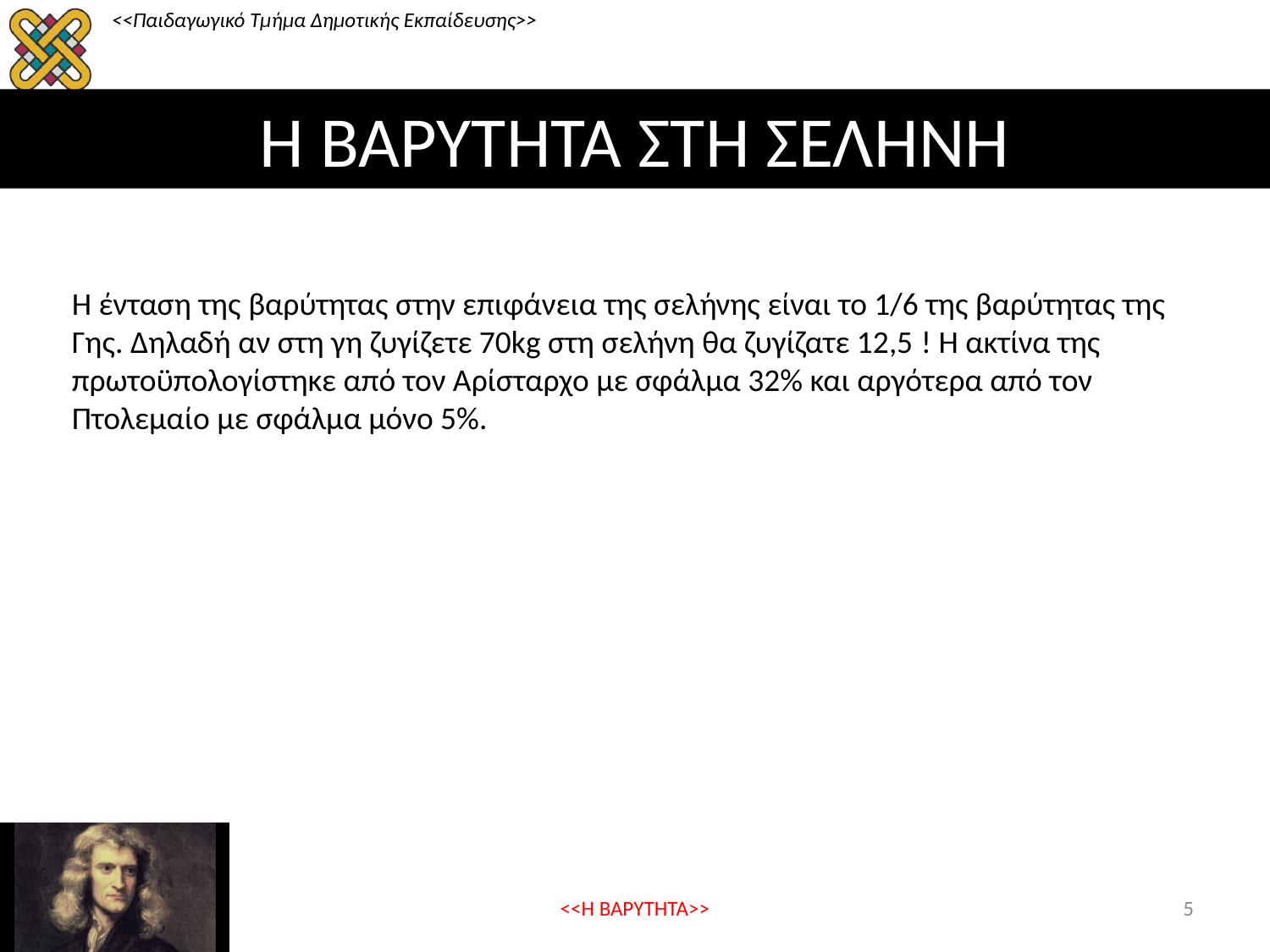

# Η ΒΑΡΥΤΗΤΑ ΣΤΗ ΣΕΛΗΝΗ
Η ένταση της βαρύτητας στην επιφάνεια της σελήνης είναι το 1/6 της βαρύτητας της Γης. Δηλαδή αν στη γη ζυγίζετε 70kg στη σελήνη θα ζυγίζατε 12,5 ! Η ακτίνα της πρωτοϋπολογίστηκε από τον Αρίσταρχο με σφάλμα 32% και αργότερα από τον Πτολεμαίο με σφάλμα μόνο 5%.
<<Η ΒΑΡΎΤΗΤΑ>>
5